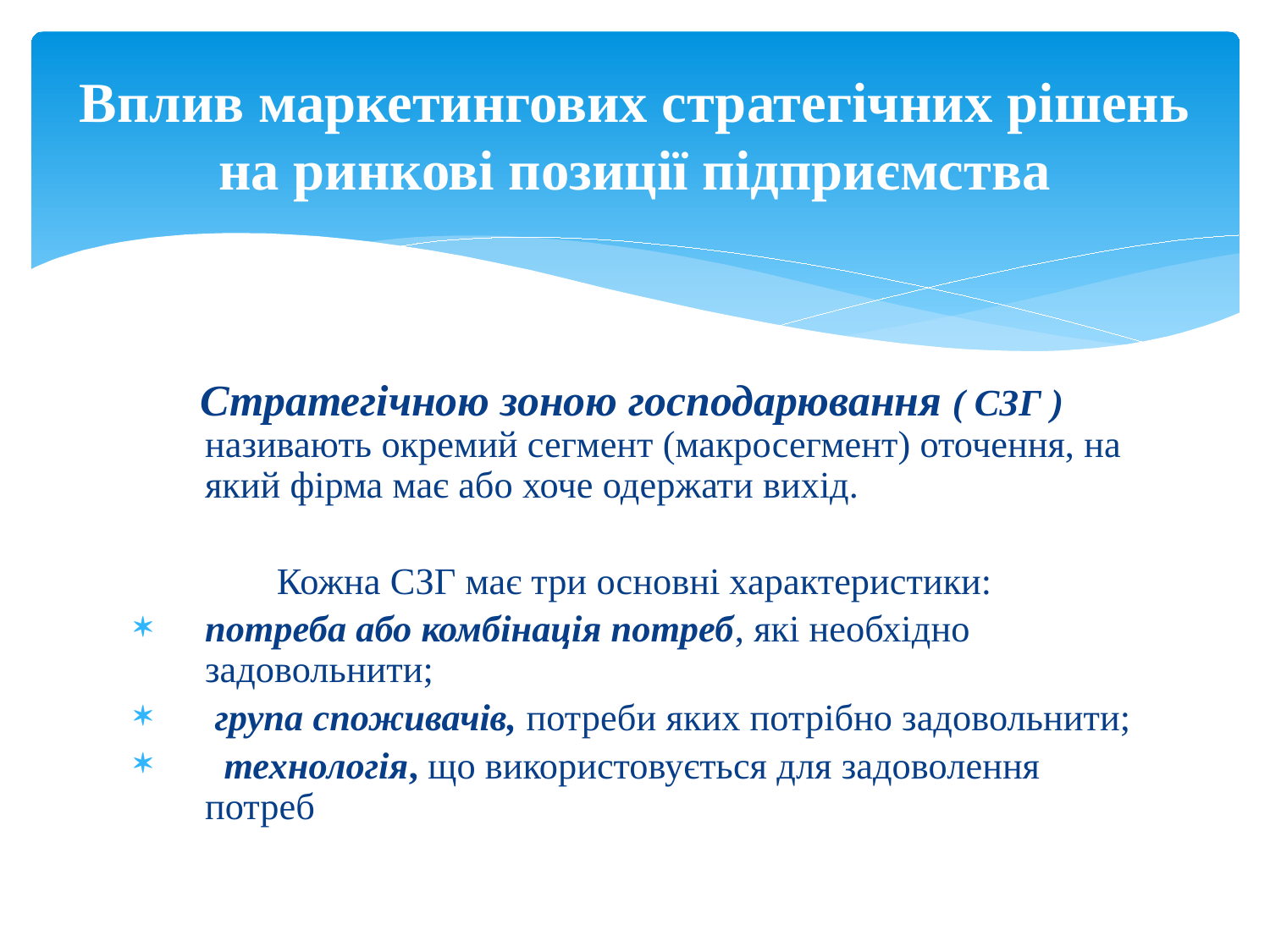

# Вплив маркетингових стратегічних рішень на ринкові позиції підприємства
      Стратегічною зоною господарювання ( СЗГ )  називають окремий сегмент (макросегмент) оточення, на який фірма має або хоче одержати вихід.

               Кожна СЗГ має три основні характеристики:
потреба або комбінація потреб, які необхідно задовольнити;
 група споживачів, потреби яких потрібно задовольнити;
  технологія, що використовується для задоволення потреб